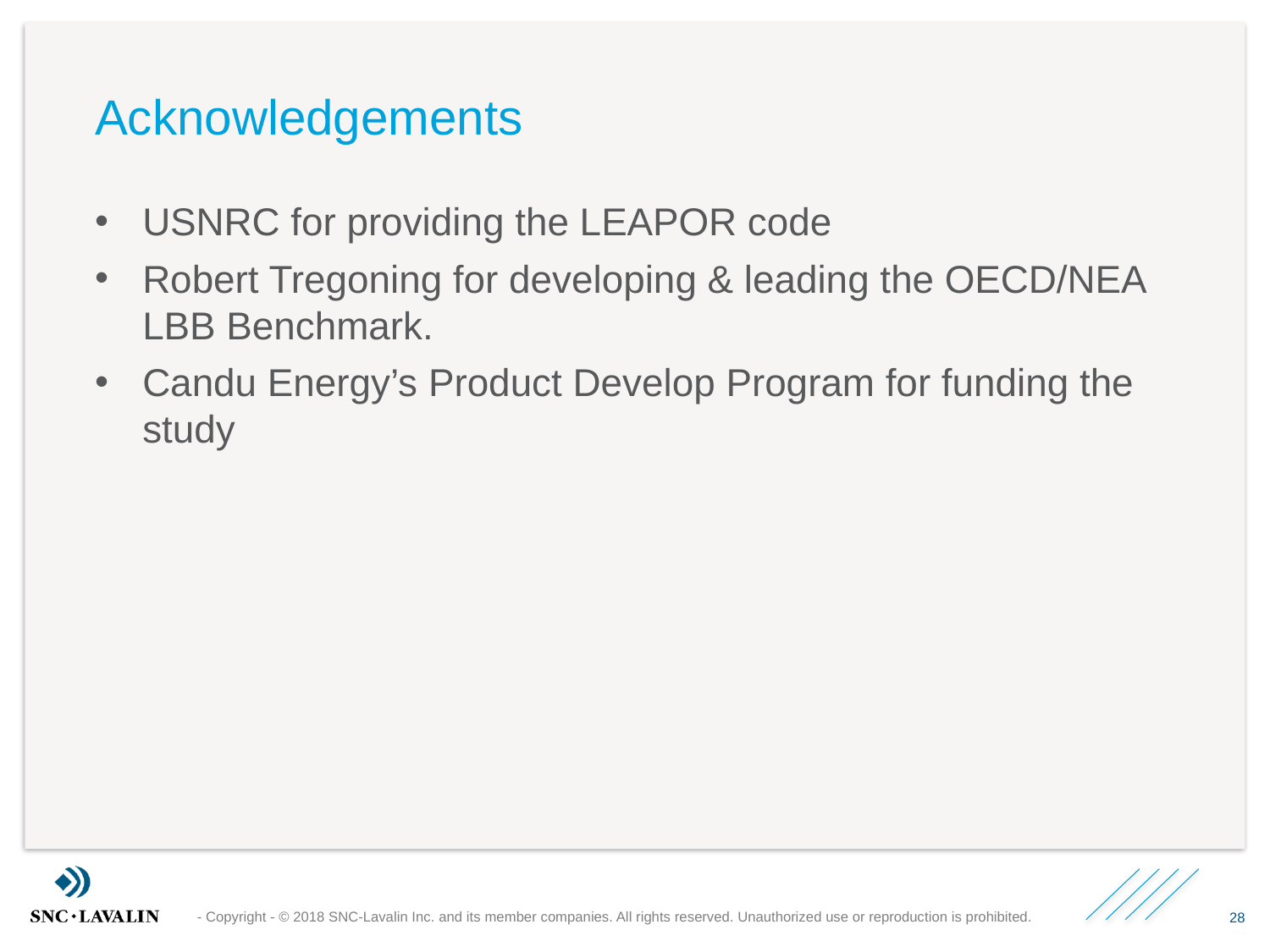

# Acknowledgements
USNRC for providing the LEAPOR code
Robert Tregoning for developing & leading the OECD/NEA LBB Benchmark.
Candu Energy’s Product Develop Program for funding the study

- Copyright - © 2018 SNC-Lavalin Inc. and its member companies. All rights reserved. Unauthorized use or reproduction is prohibited.
28